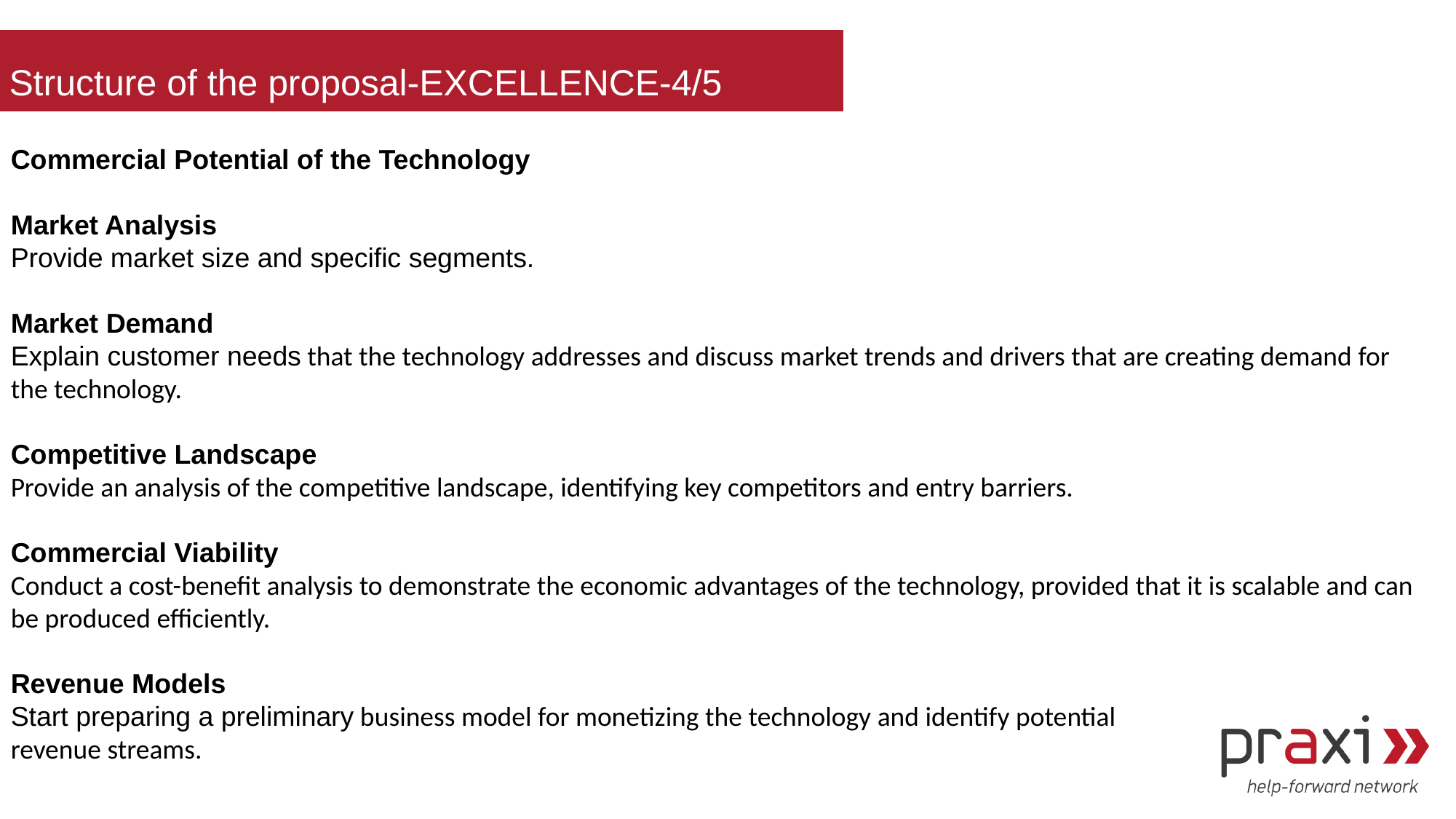

Structure of the proposal-EXCELLENCE-4/5

Commercial Potential of the Technology

Market Analysis
Provide market size and specific segments.

Market Demand
Explain customer needs that the technology addresses and discuss market trends and drivers that are creating demand for the technology.

Competitive Landscape
Provide an analysis of the competitive landscape, identifying key competitors and entry barriers.

Commercial Viability
Conduct a cost-benefit analysis to demonstrate the economic advantages of the technology, provided that it is scalable and can be produced efficiently.
Revenue Models
Start preparing a preliminary business model for monetizing the technology and identify potential
revenue streams.